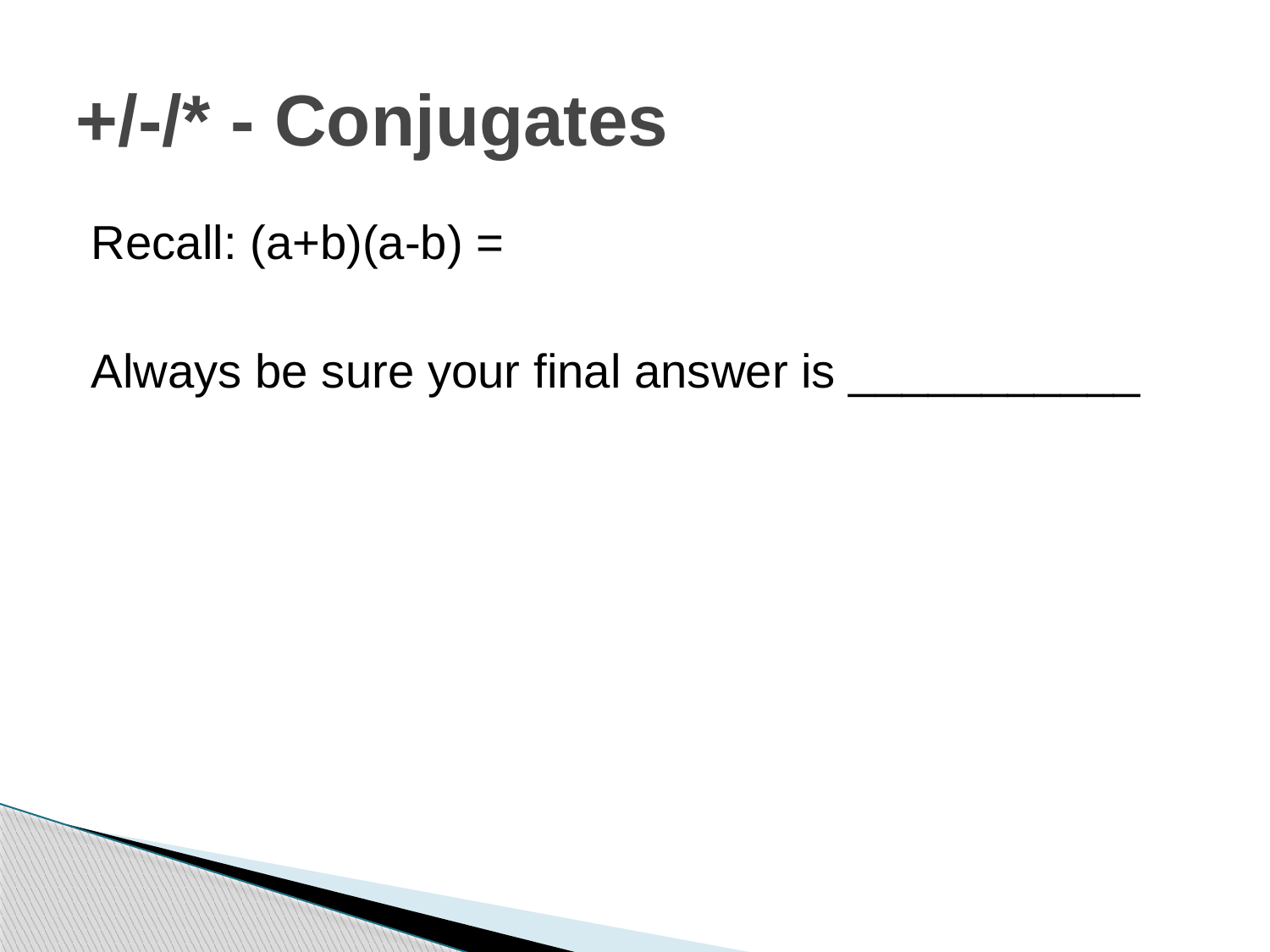

# +/-/* - Conjugates
Recall: (a+b)(a-b) =

Always be sure your final answer is ___________